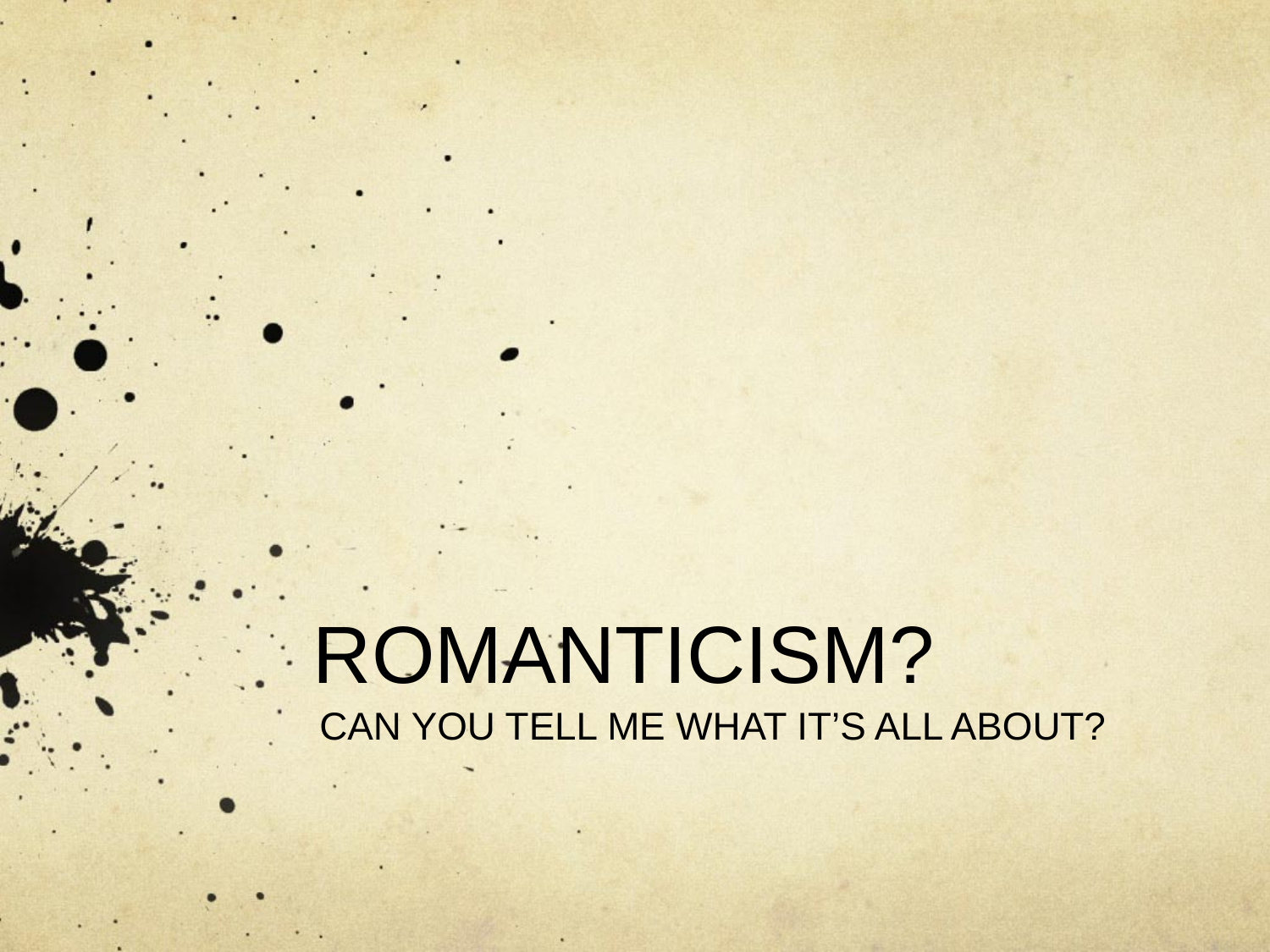

# ROMANTICISM?
CAN YOU TELL ME WHAT IT’S ALL ABOUT?